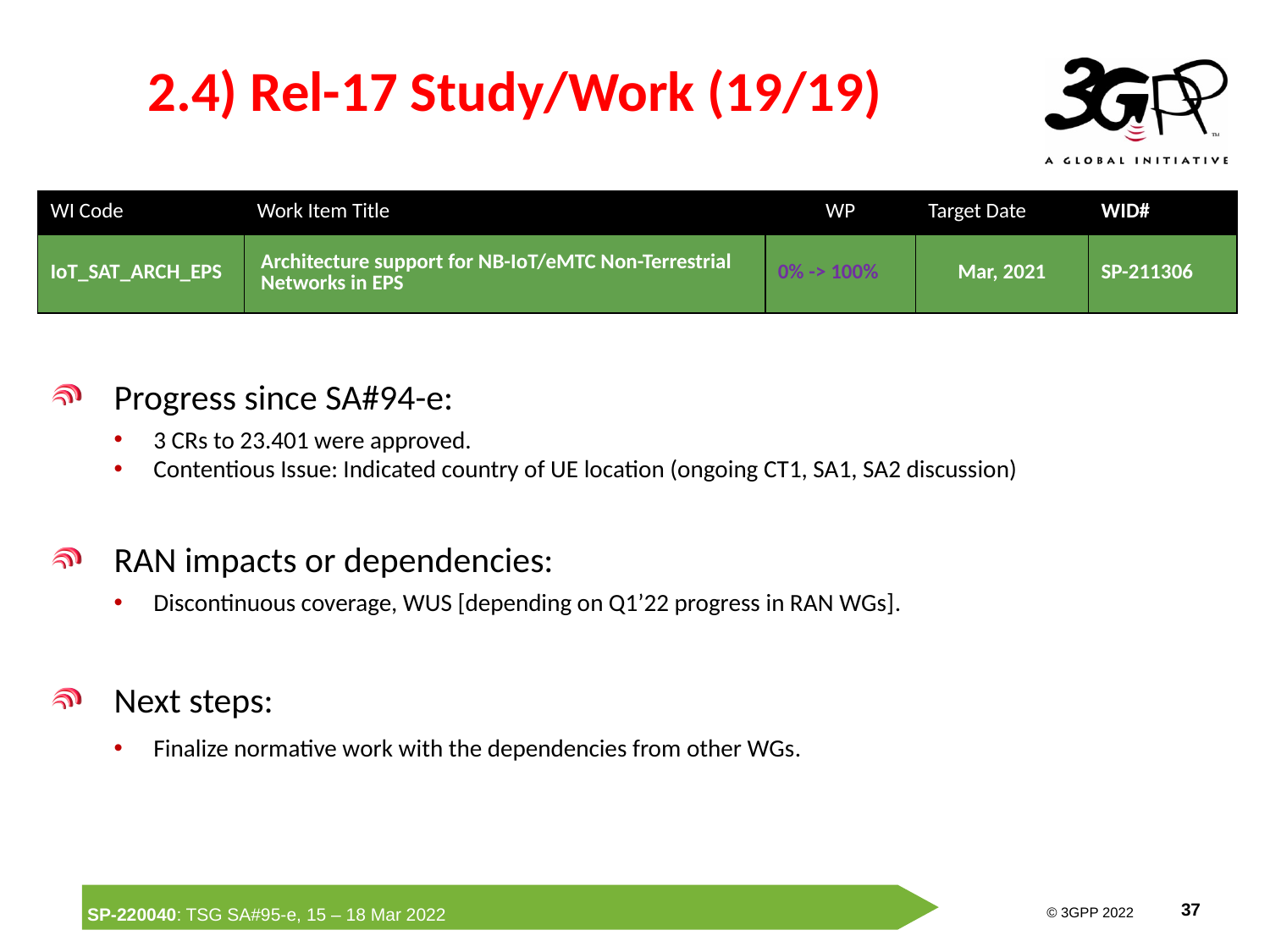

# 2.4) Rel-17 Study/Work (19/19)
| WI Code | Work Item Title | WP | Target Date | WID# |
| --- | --- | --- | --- | --- |
| IoT\_SAT\_ARCH\_EPS | Architecture support for NB-IoT/eMTC Non-Terrestrial Networks in EPS | 0% -> 100% | Mar, 2021 | SP-211306 |
Progress since SA#94-e:
3 CRs to 23.401 were approved.
Contentious Issue: Indicated country of UE location (ongoing CT1, SA1, SA2 discussion)

RAN impacts or dependencies:
Discontinuous coverage, WUS [depending on Q1’22 progress in RAN WGs].

Next steps:
Finalize normative work with the dependencies from other WGs.